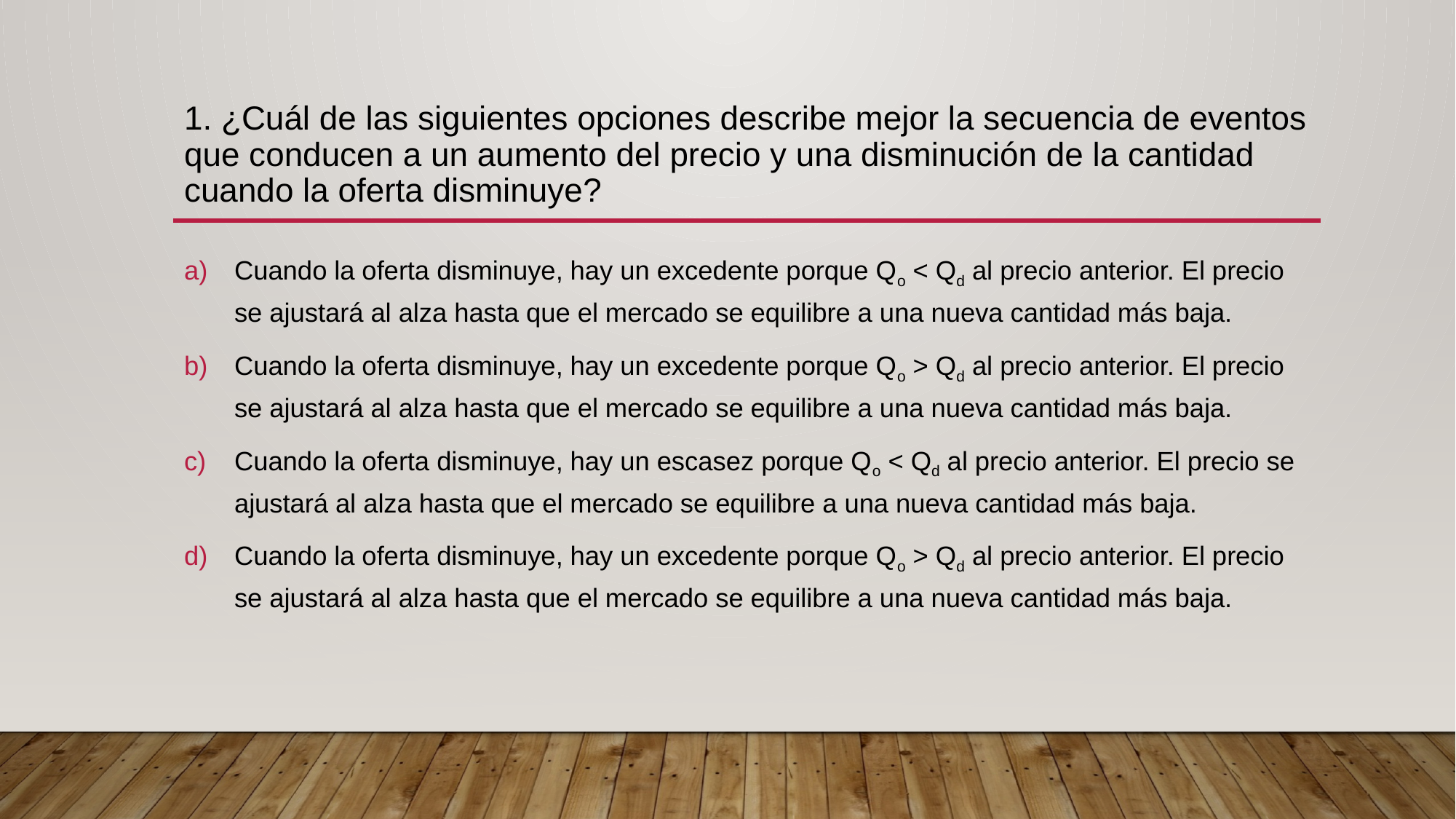

# 1. ¿Cuál de las siguientes opciones describe mejor la secuencia de eventos que conducen a un aumento del precio y una disminución de la cantidad cuando la oferta disminuye?
Cuando la oferta disminuye, hay un excedente porque Qo < Qd al precio anterior. El precio se ajustará al alza hasta que el mercado se equilibre a una nueva cantidad más baja.
Cuando la oferta disminuye, hay un excedente porque Qo > Qd al precio anterior. El precio se ajustará al alza hasta que el mercado se equilibre a una nueva cantidad más baja.
Cuando la oferta disminuye, hay un escasez porque Qo < Qd al precio anterior. El precio se ajustará al alza hasta que el mercado se equilibre a una nueva cantidad más baja.
Cuando la oferta disminuye, hay un excedente porque Qo > Qd al precio anterior. El precio se ajustará al alza hasta que el mercado se equilibre a una nueva cantidad más baja.